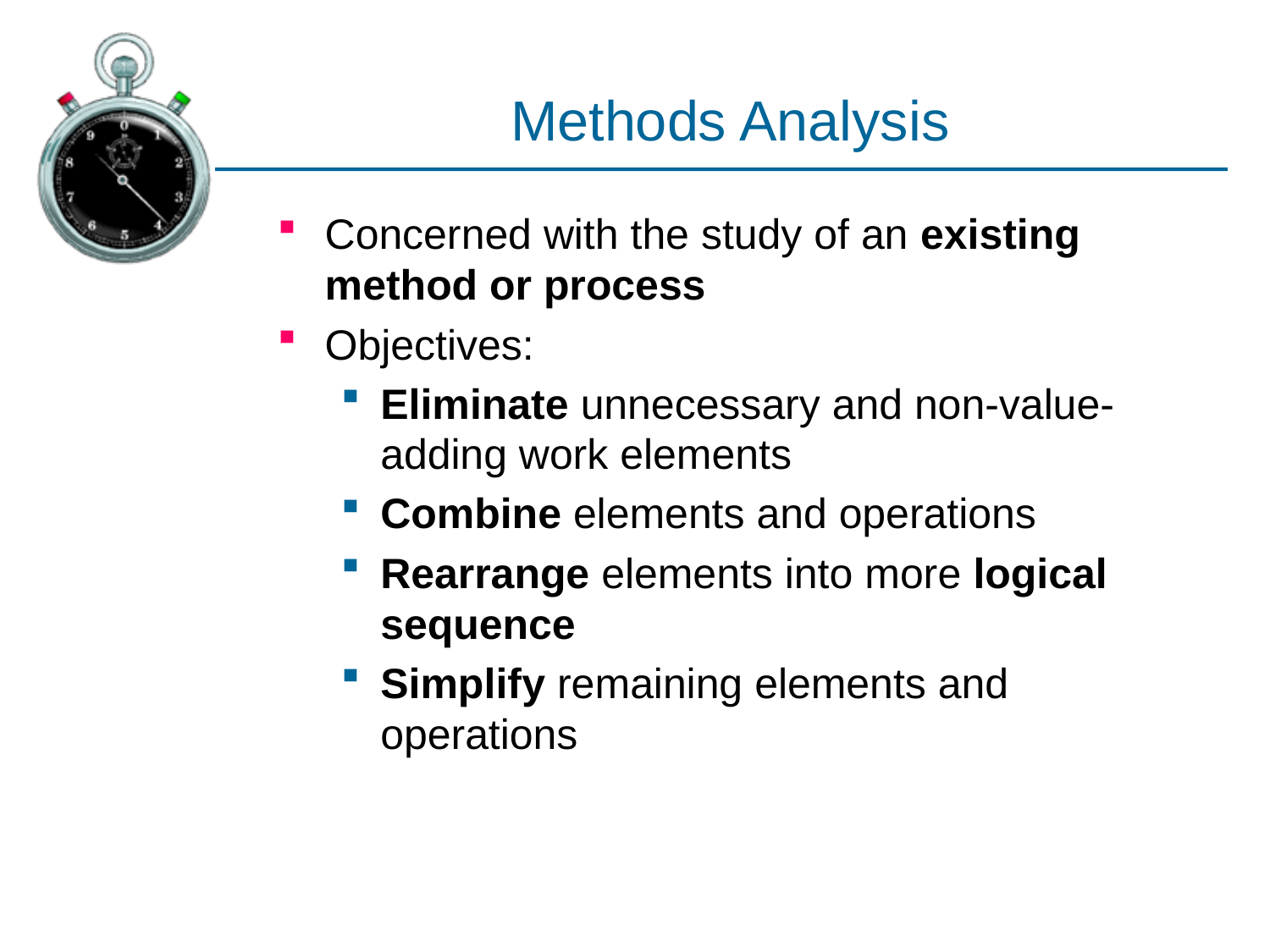

# Methods Analysis
Concerned with the study of an existing method or process
Objectives:
Eliminate unnecessary and non-value-adding work elements
Combine elements and operations
Rearrange elements into more logical sequence
Simplify remaining elements and operations